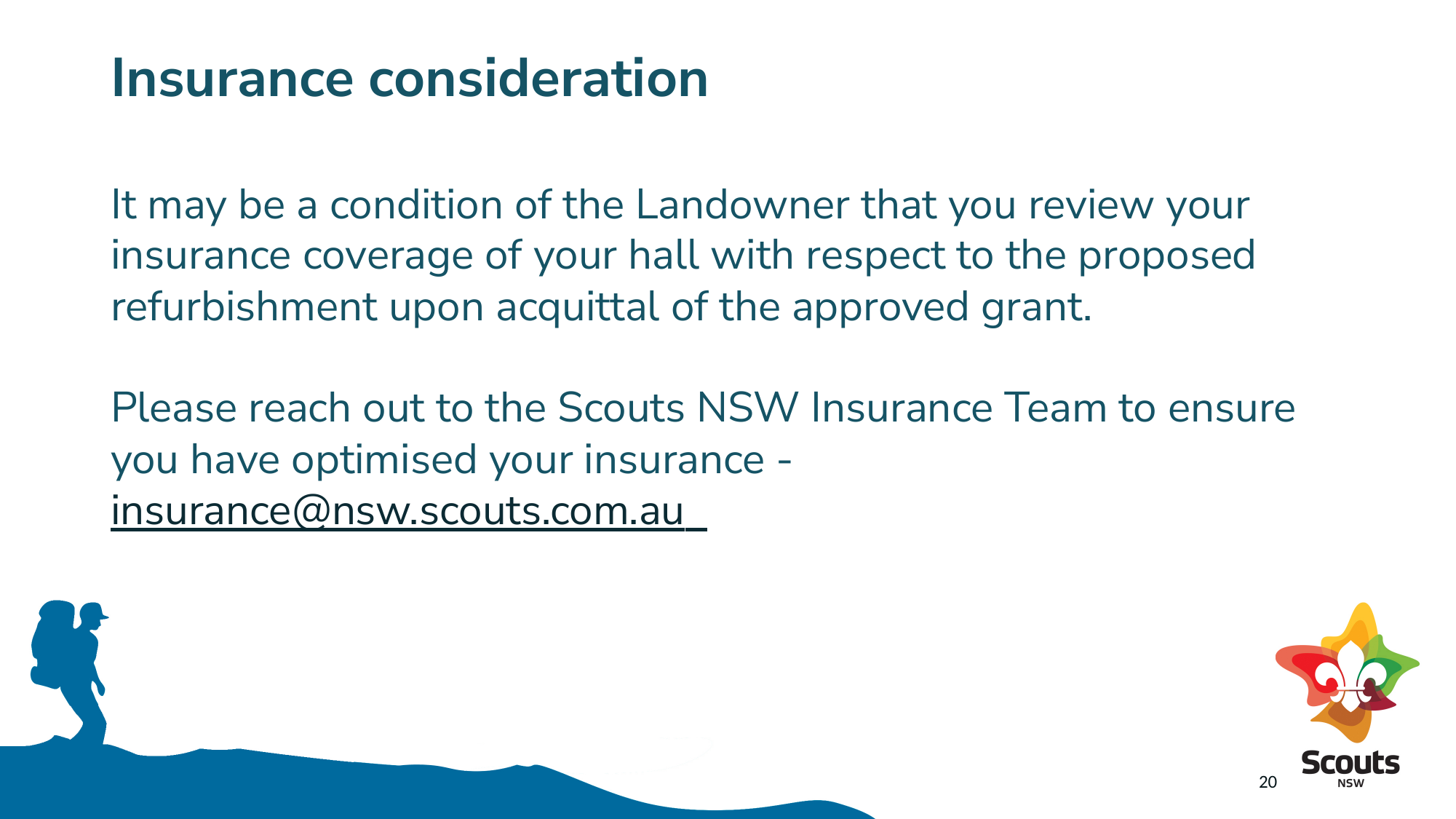

# Insurance consideration
It may be a condition of the Landowner that you review your insurance coverage of your hall with respect to the proposed refurbishment upon acquittal of the approved grant.

Please reach out to the Scouts NSW Insurance Team to ensure you have optimised your insurance -  insurance@nsw.scouts.com.au
20